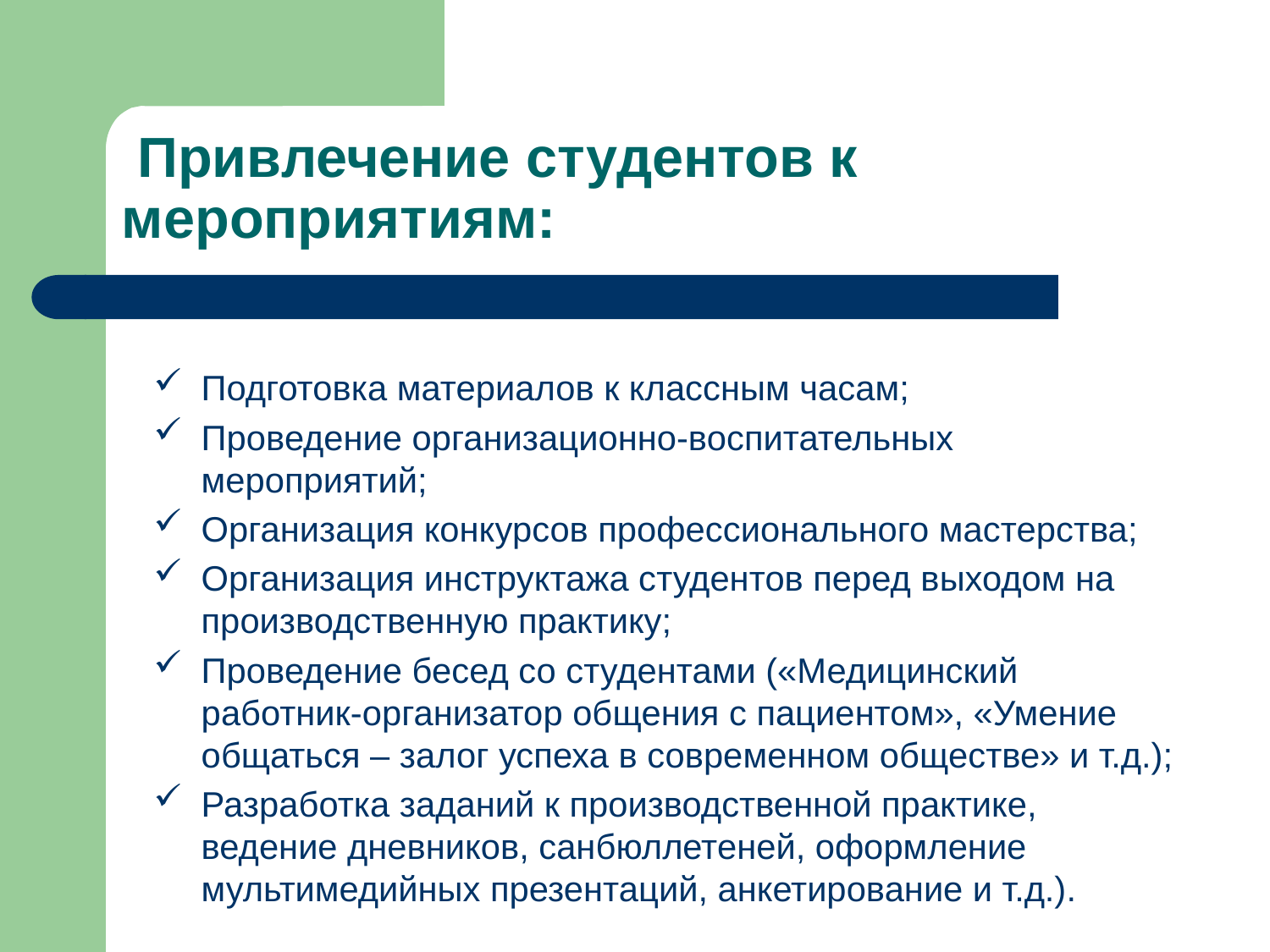

# Привлечение студентов к мероприятиям:

Подготовка материалов к классным часам;
Проведение организационно-воспитательных мероприятий;
Организация конкурсов профессионального мастерства;
Организация инструктажа студентов перед выходом на производственную практику;
Проведение бесед со студентами («Медицинский работник-организатор общения с пациентом», «Умение общаться – залог успеха в современном обществе» и т.д.);
Разработка заданий к производственной практике, ведение дневников, санбюллетеней, оформление мультимедийных презентаций, анкетирование и т.д.).